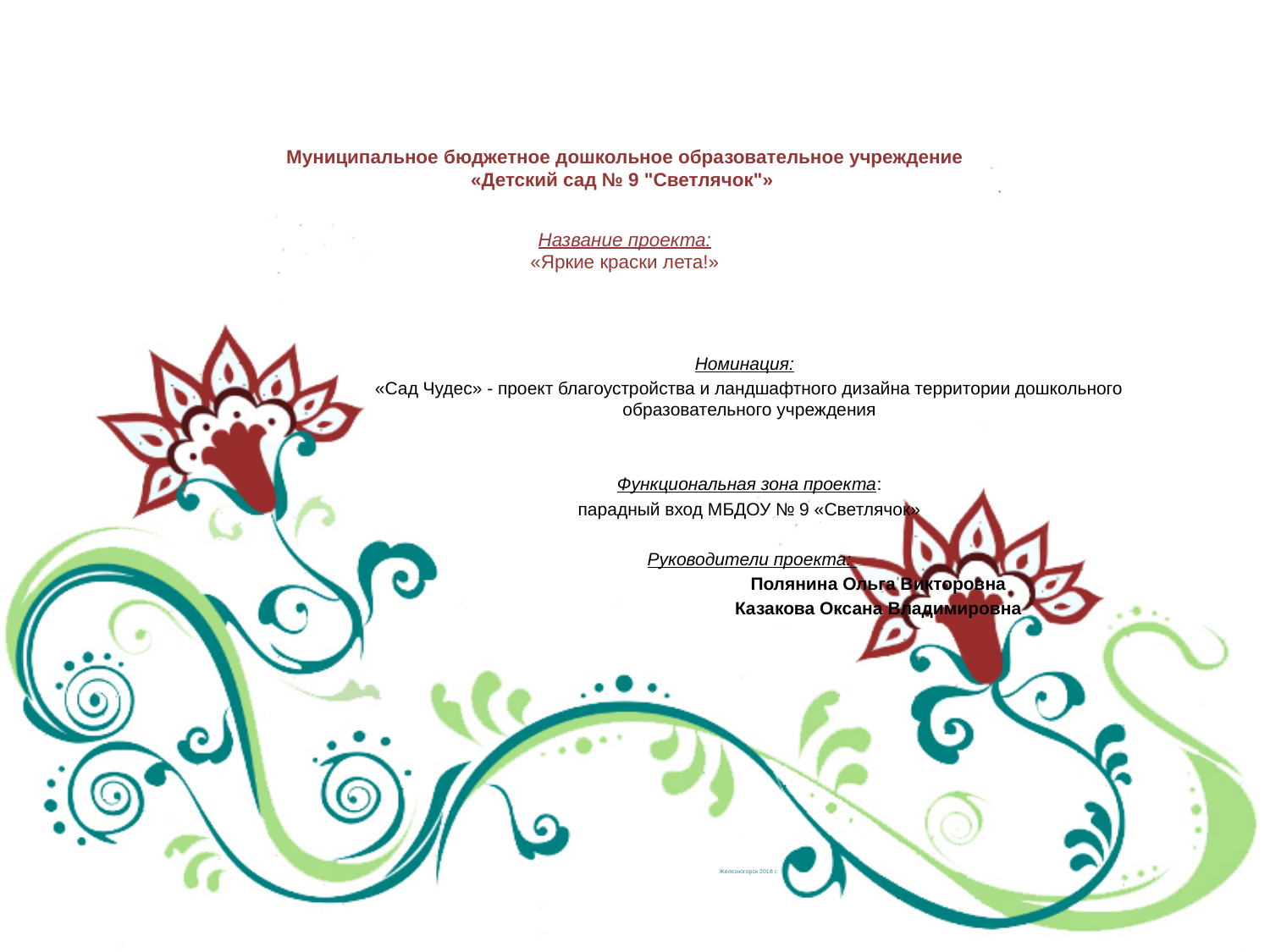

# Муниципальное бюджетное дошкольное образовательное учреждение «Детский сад № 9 "Светлячок"» Название проекта: «Яркие краски лета!»
Номинация:
«Сад Чудес» - проект благоустройства и ландшафтного дизайна территории дошкольного образовательного учреждения

Функциональная зона проекта:
парадный вход МБДОУ № 9 «Светлячок»

 Руководители проекта:
                                                     Полянина Ольга Викторовна
                                                     Казакова Оксана Владимировна

Железногорск 2018 г.